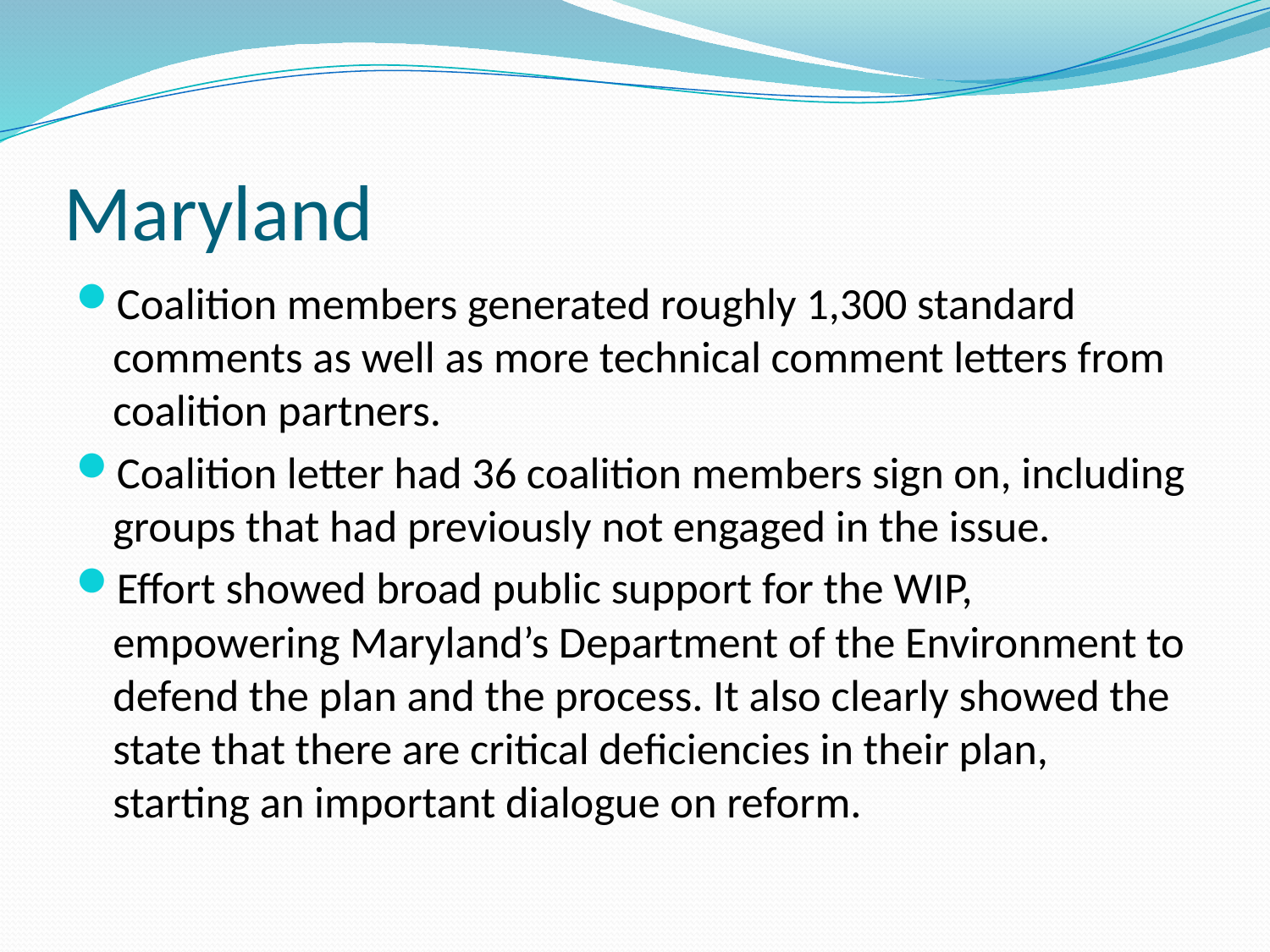

# Maryland
Coalition members generated roughly 1,300 standard comments as well as more technical comment letters from coalition partners.
Coalition letter had 36 coalition members sign on, including groups that had previously not engaged in the issue.
Effort showed broad public support for the WIP, empowering Maryland’s Department of the Environment to defend the plan and the process. It also clearly showed the state that there are critical deficiencies in their plan, starting an important dialogue on reform.